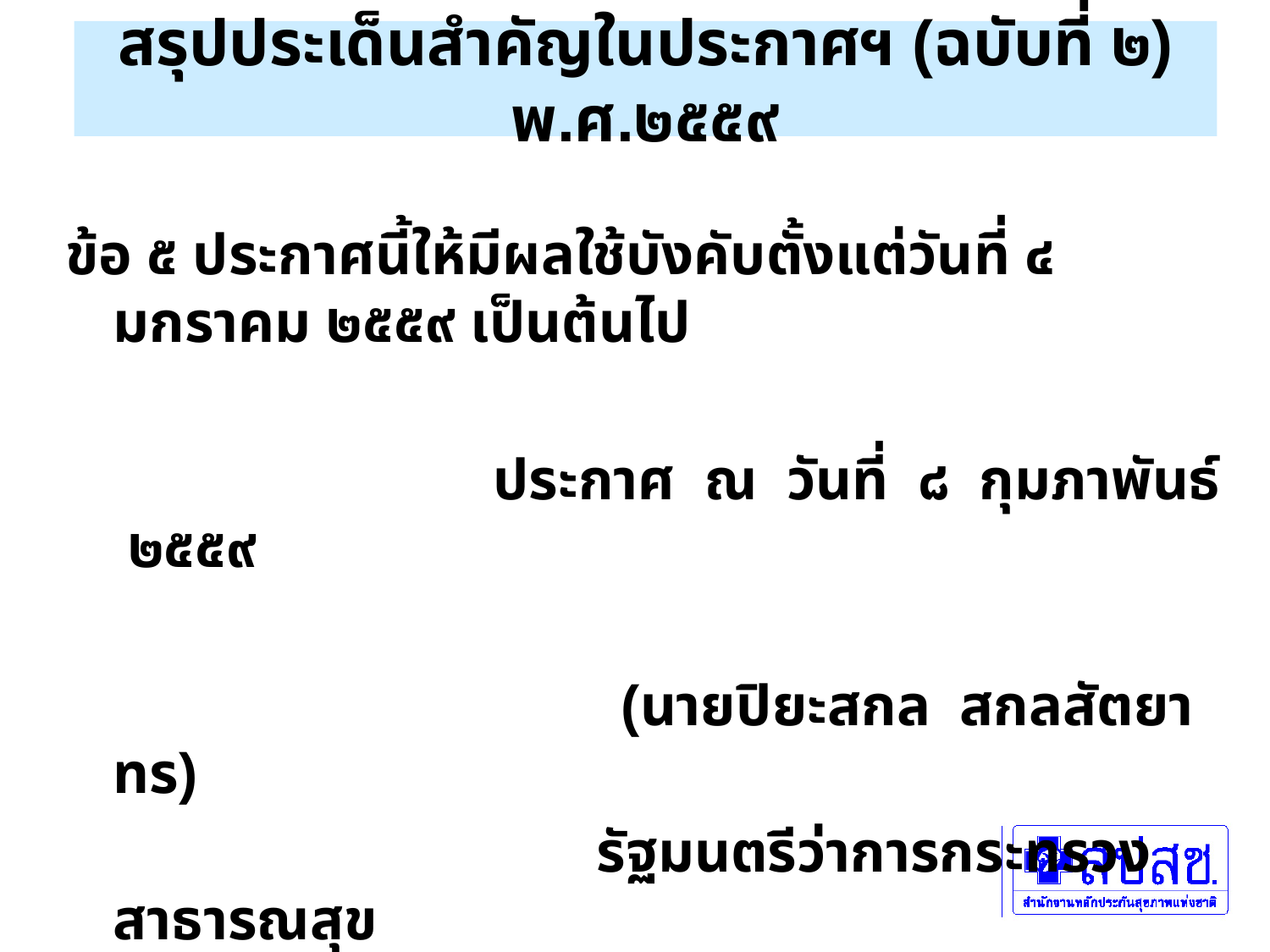

# สรุปประเด็นสำคัญในประกาศฯ (ฉบับที่ ๒) พ.ศ.๒๕๕๙
ข้อ ๕ ประกาศนี้ให้มีผลใช้บังคับตั้งแต่วันที่ ๔ มกราคม ๒๕๕๙ เป็นต้นไป

	                          ประกาศ  ณ  วันที่  ๘  กุมภาพันธ์  ๒๕๕๙

					(นายปิยะสกล  สกลสัตยาทร)
				       รัฐมนตรีว่าการกระทรวงสาธารณสุข
			            ประธานกรรมการหลักประกันสุขภาพแห่งชาติ